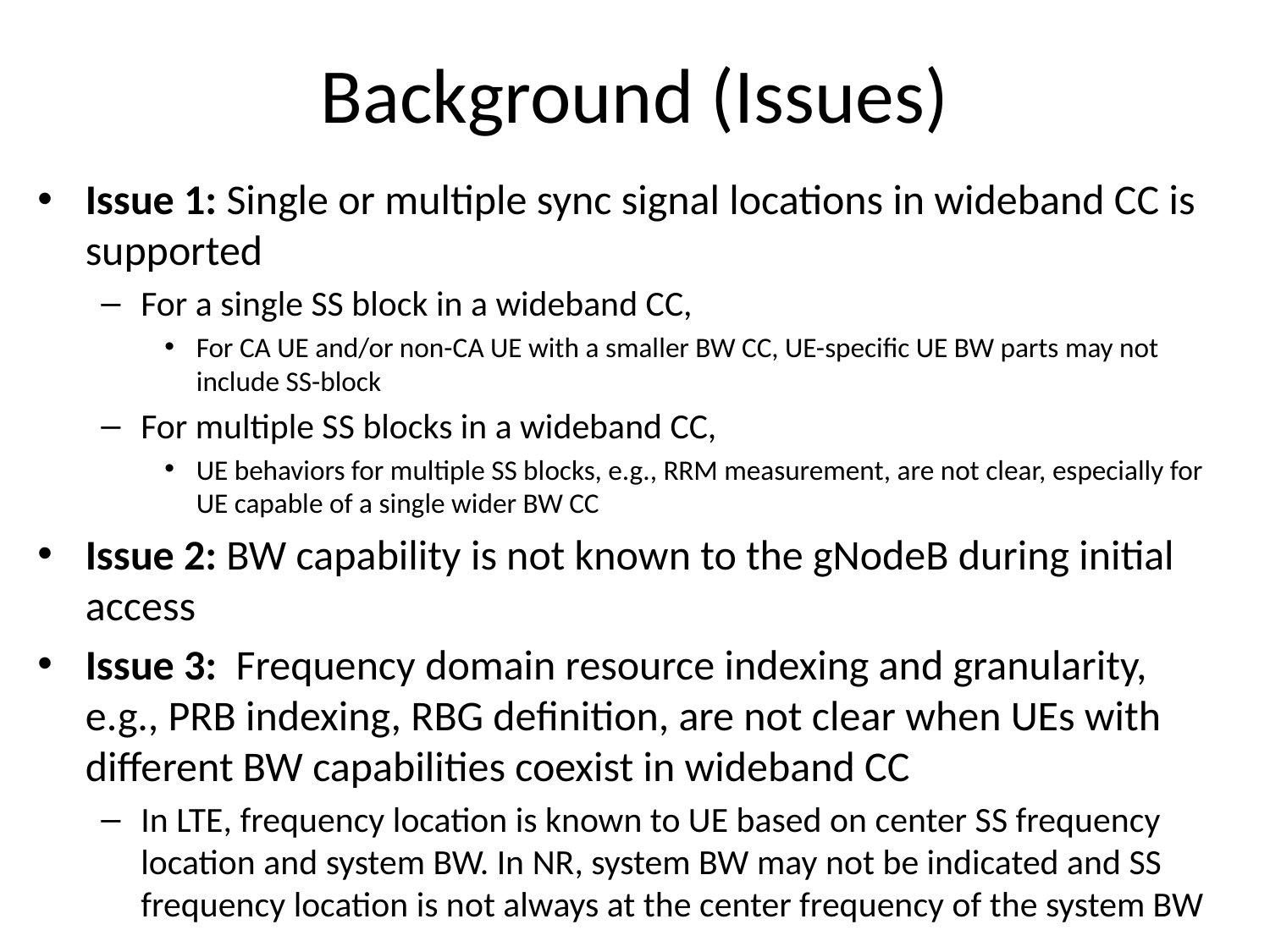

# Background (Issues)
Issue 1: Single or multiple sync signal locations in wideband CC is supported
For a single SS block in a wideband CC,
For CA UE and/or non-CA UE with a smaller BW CC, UE-specific UE BW parts may not include SS-block
For multiple SS blocks in a wideband CC,
UE behaviors for multiple SS blocks, e.g., RRM measurement, are not clear, especially for UE capable of a single wider BW CC
Issue 2: BW capability is not known to the gNodeB during initial access
Issue 3:  Frequency domain resource indexing and granularity, e.g., PRB indexing, RBG definition, are not clear when UEs with different BW capabilities coexist in wideband CC
In LTE, frequency location is known to UE based on center SS frequency location and system BW. In NR, system BW may not be indicated and SS frequency location is not always at the center frequency of the system BW